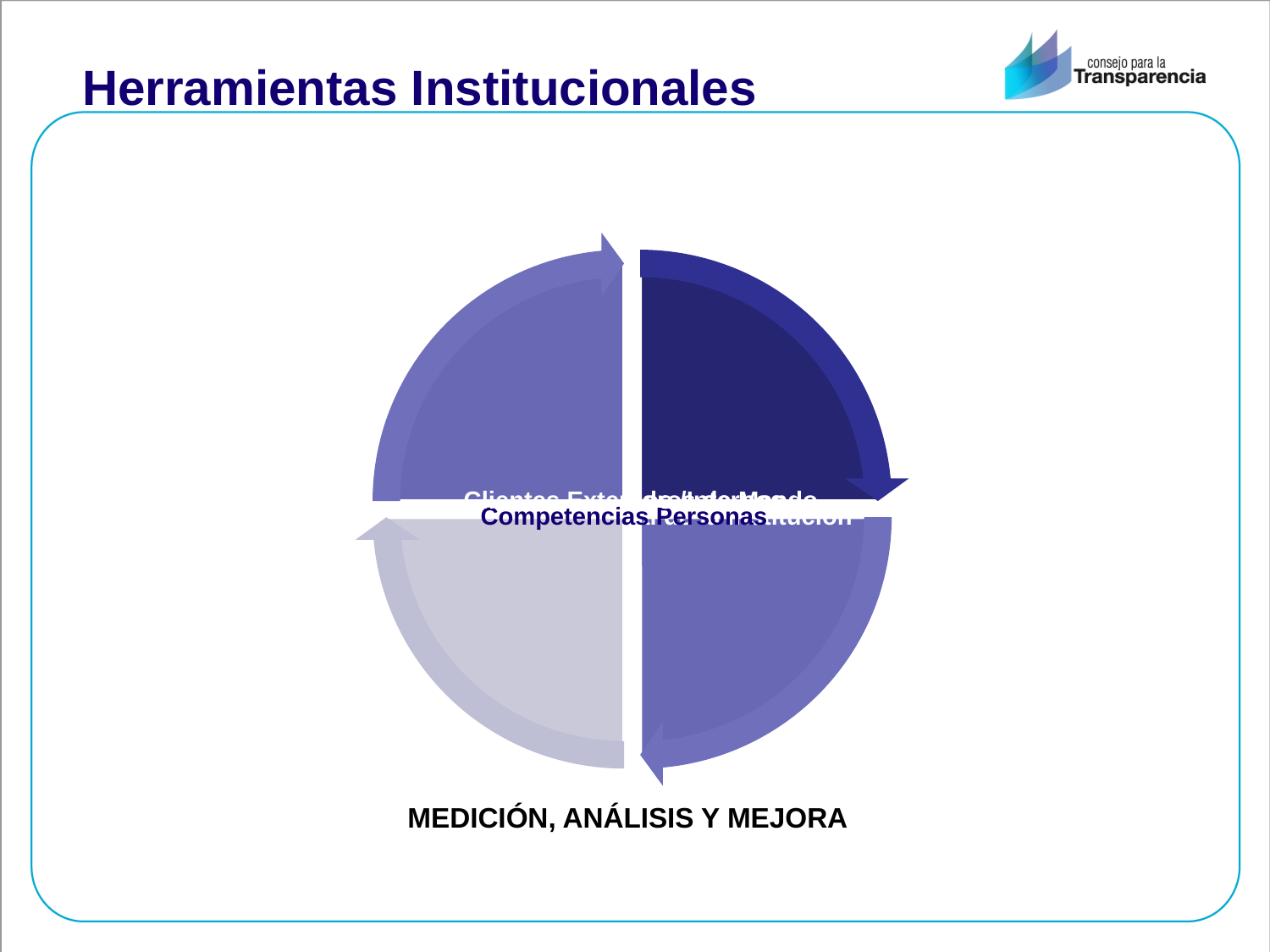

# Herramientas Institucionales
Estrategia/ Cuadros de Mando
Operación mensual de la institución
Competencias Personas
Clientes Externos /Internos
MEDICIÓN, ANÁLISIS Y MEJORA